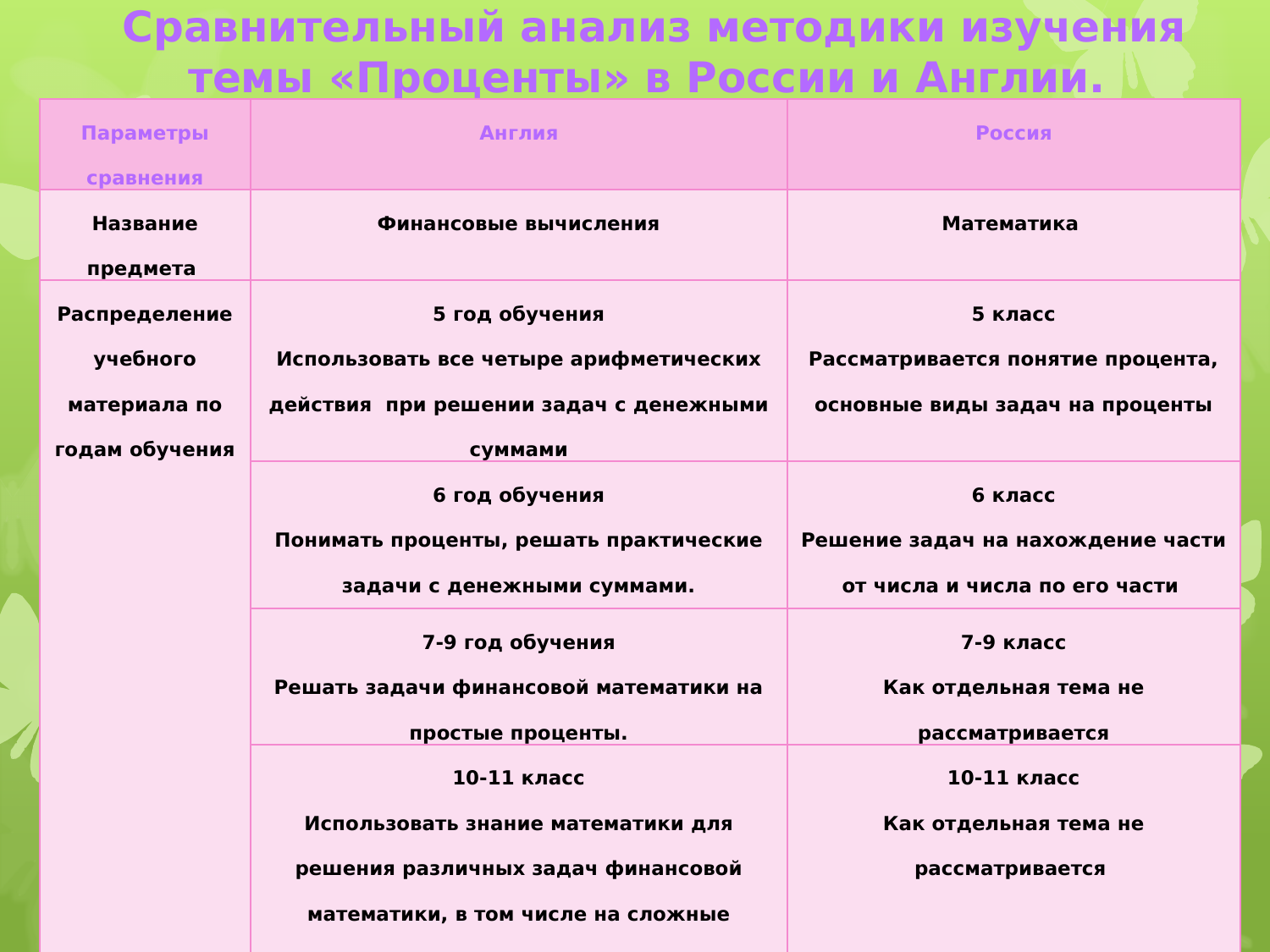

# Сравнительный анализ методики изучения темы «Проценты» в России и Англии.
| Параметры сравнения | Англия | Россия |
| --- | --- | --- |
| Название предмета | Финансовые вычисления | Математика |
| Распределение учебного материала по годам обучения | 5 год обучения Использовать все четыре арифметических действия при решении задач с денежными суммами | 5 класс Рассматривается понятие процента, основные виды задач на проценты |
|  | 6 год обучения Понимать проценты, решать практические задачи с денежными суммами. | 6 класс Решение задач на нахождение части от числа и числа по его части |
|  | 7-9 год обучения Решать задачи финансовой математики на простые проценты. | 7-9 класс Как отдельная тема не рассматривается |
|  | 10-11 класс Использовать знание математики для решения различных задач финансовой математики, в том числе на сложные проценты, уметь рассчитывать возврат долга. | 10-11 класс Как отдельная тема не рассматривается |